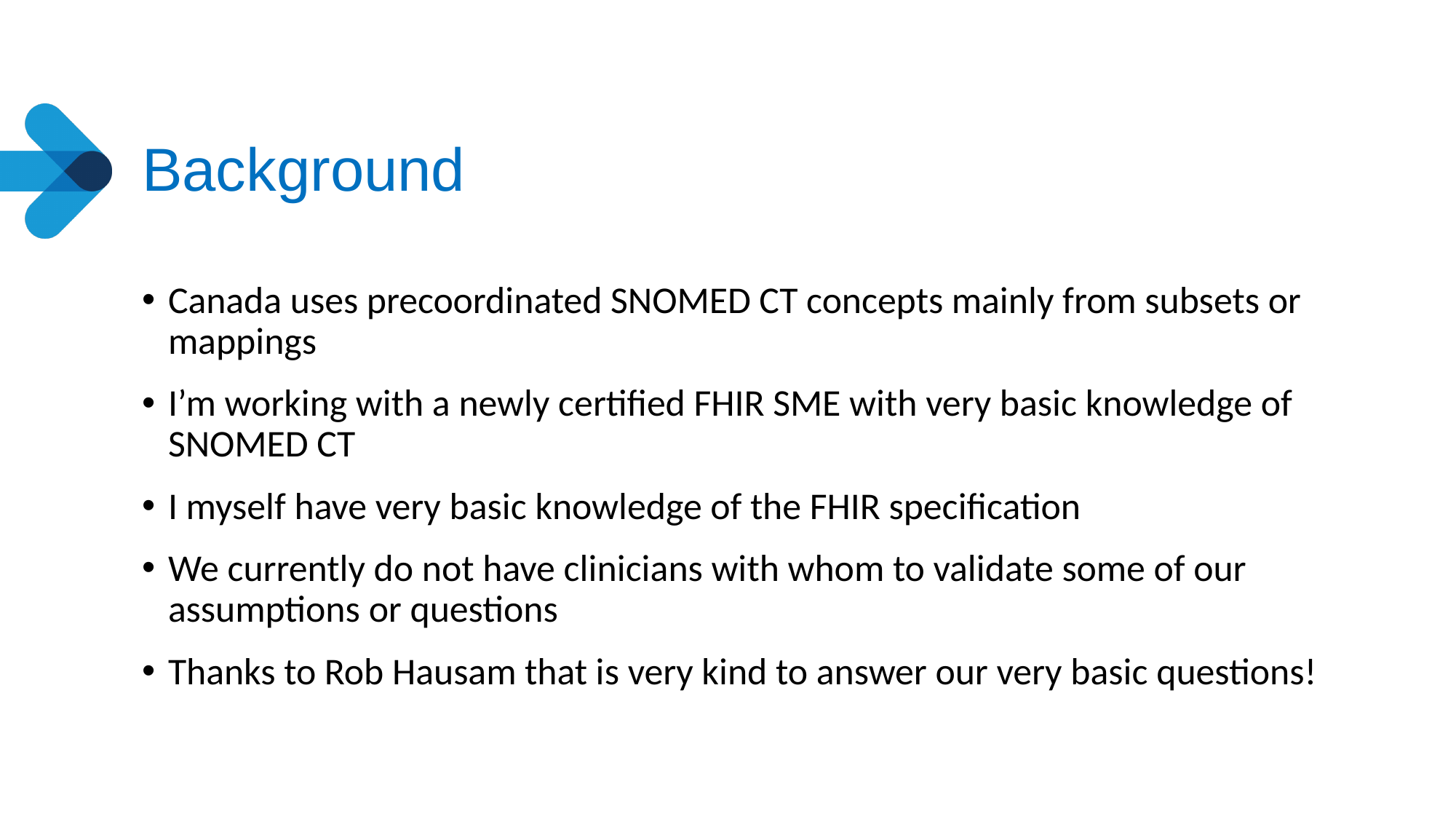

# Background
Canada uses precoordinated SNOMED CT concepts mainly from subsets or mappings
I’m working with a newly certified FHIR SME with very basic knowledge of SNOMED CT
I myself have very basic knowledge of the FHIR specification
We currently do not have clinicians with whom to validate some of our assumptions or questions
Thanks to Rob Hausam that is very kind to answer our very basic questions!